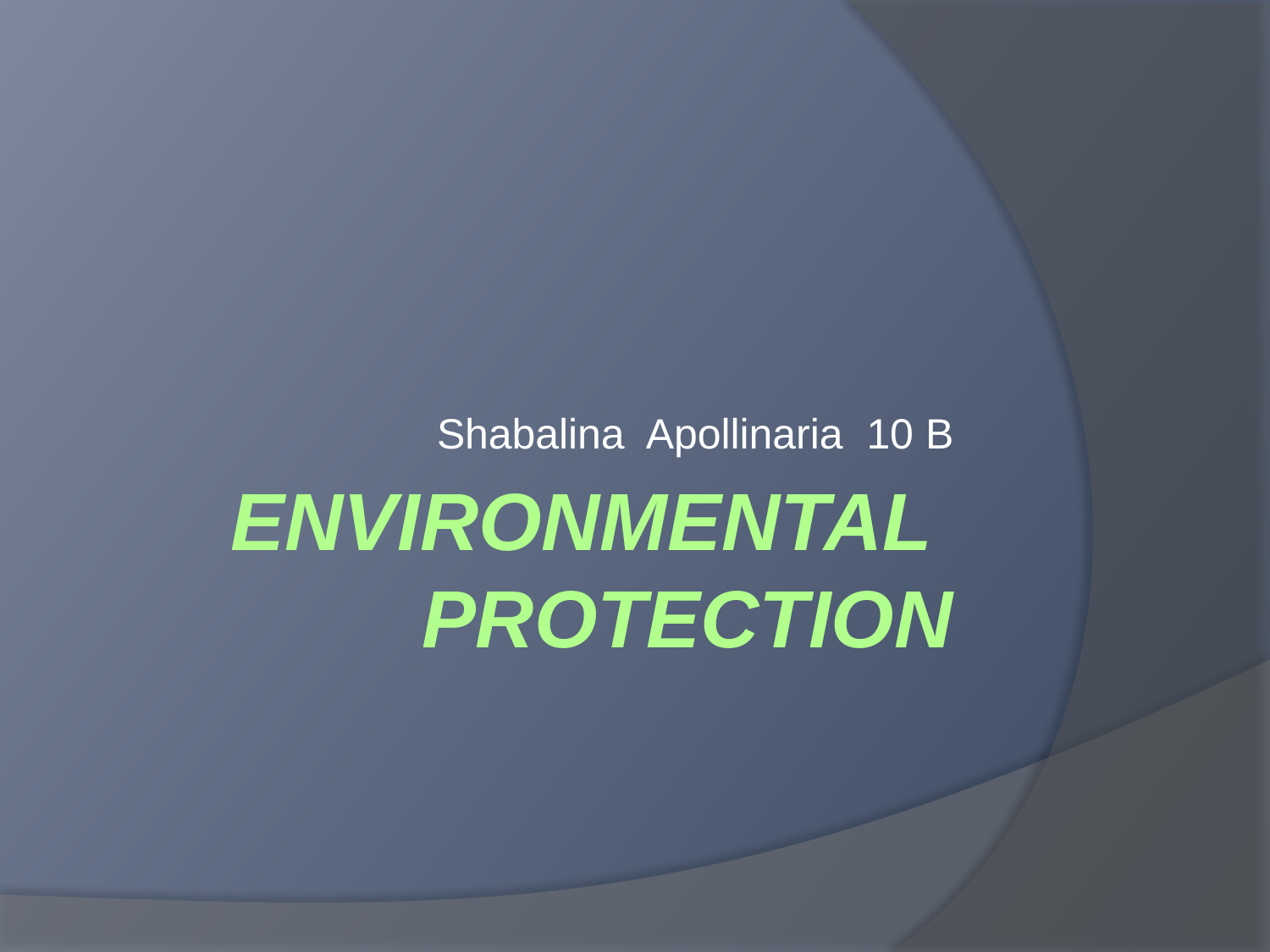

Shabalina  Apollinaria  10 B
# Environmental  protection